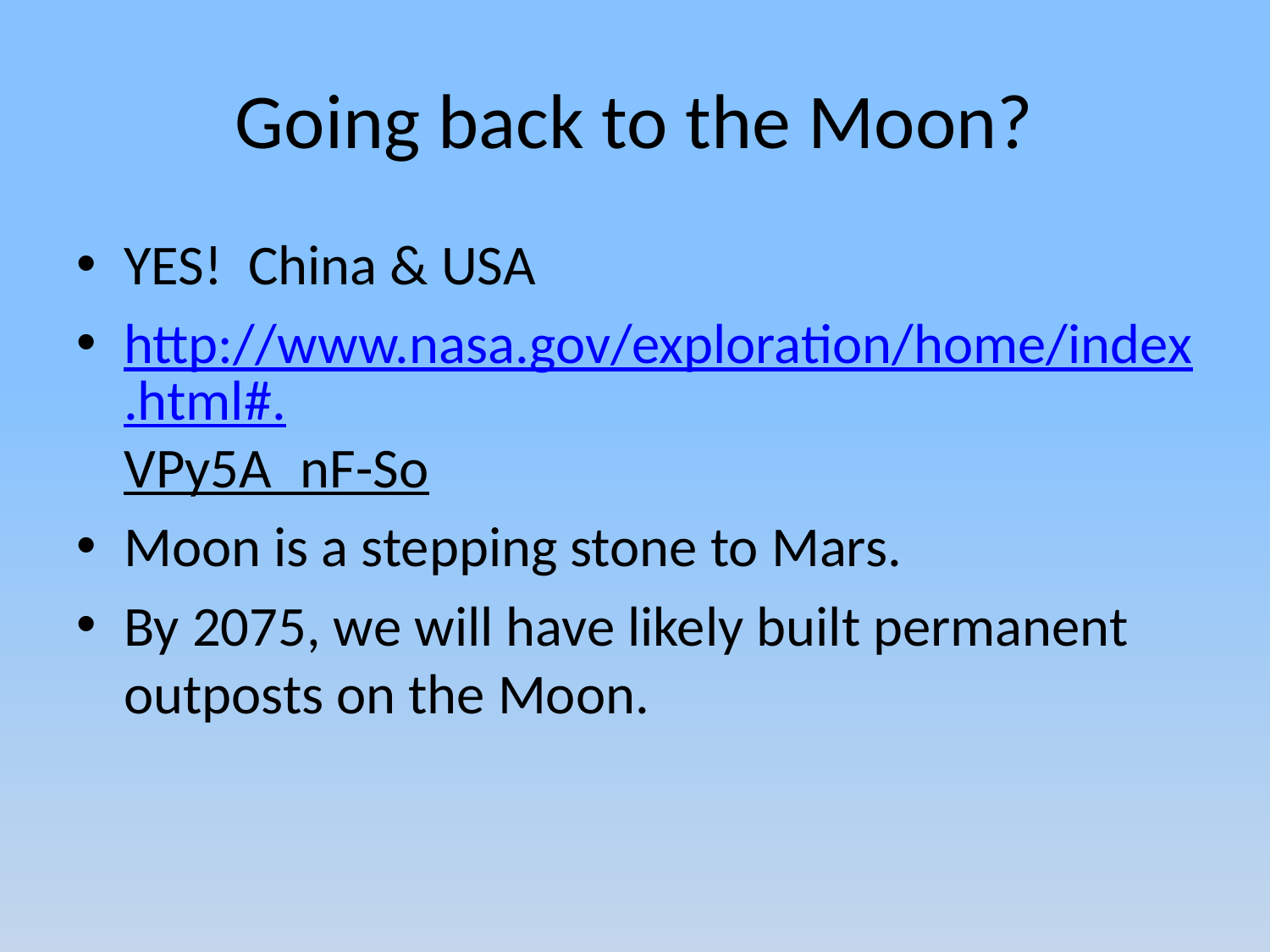

# Going back to the Moon?
YES!  China & USA
http://www.nasa.gov/exploration/home/index.html#.VPy5A_nF-So
Moon is a stepping stone to Mars.
By 2075, we will have likely built permanent outposts on the Moon.